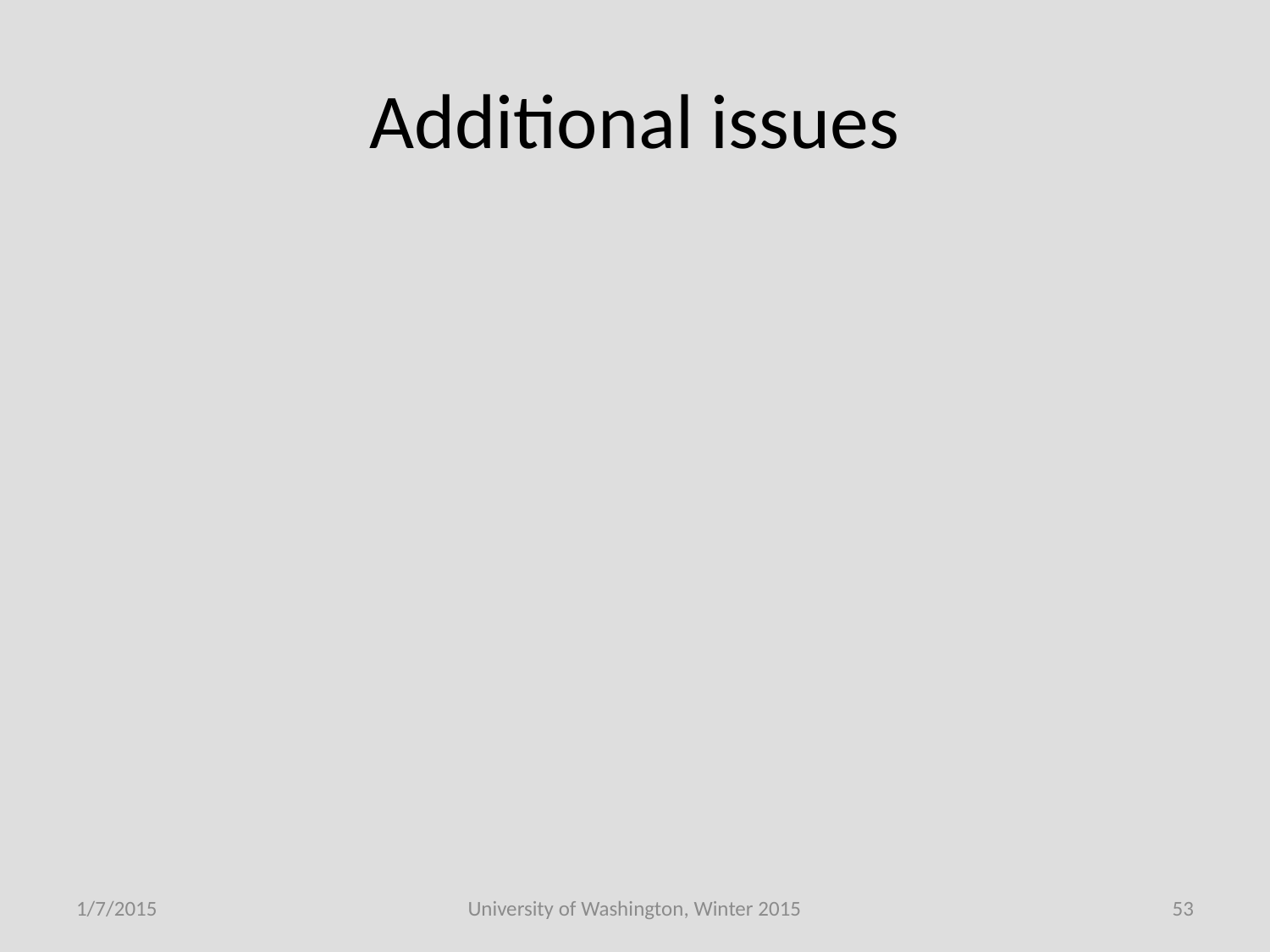

# Additional issues

1/7/2015
University of Washington, Winter 2015
53